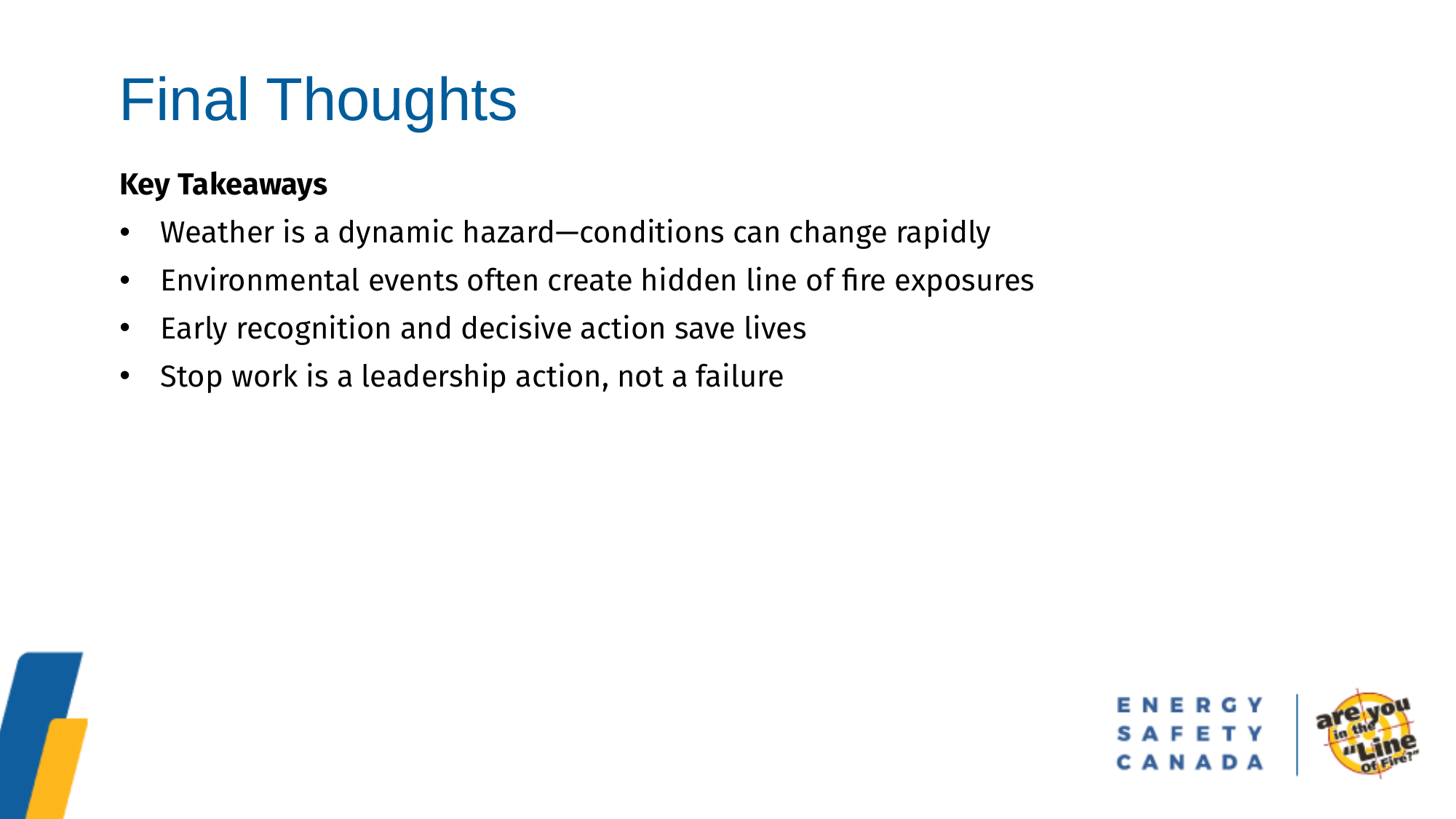

Final Thoughts
Key Takeaways
Weather is a dynamic hazard—conditions can change rapidly
Environmental events often create hidden line of fire exposures
Early recognition and decisive action save lives
Stop work is a leadership action, not a failure